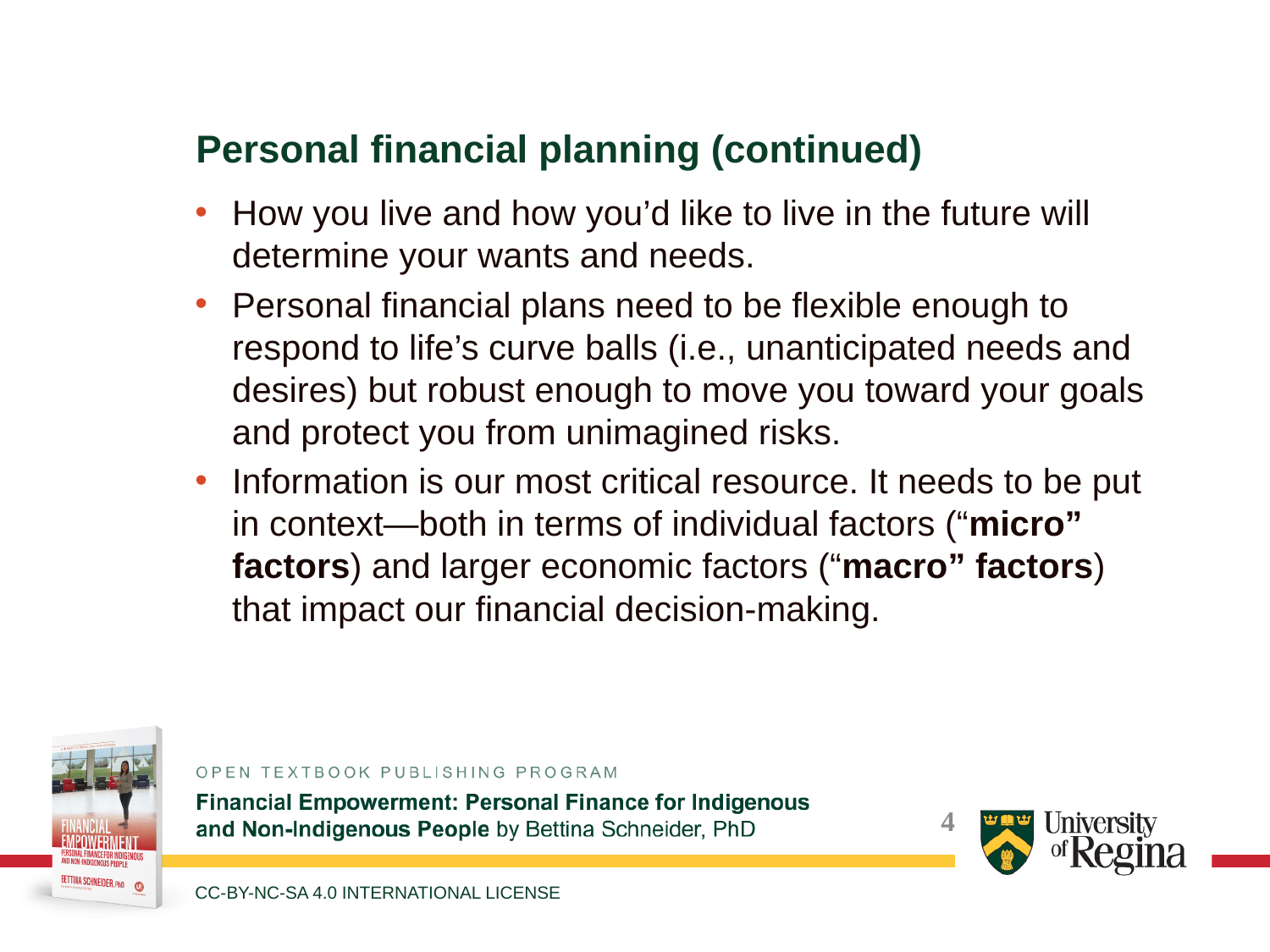

Personal financial planning (continued)
How you live and how you’d like to live in the future will determine your wants and needs.
Personal financial plans need to be flexible enough to respond to life’s curve balls (i.e., unanticipated needs and desires) but robust enough to move you toward your goals and protect you from unimagined risks.
Information is our most critical resource. It needs to be put in context—both in terms of individual factors (“micro” factors) and larger economic factors (“macro” factors) that impact our financial decision-making.

CC-BY-NC-SA 4.0 INTERNATIONAL LICENSE